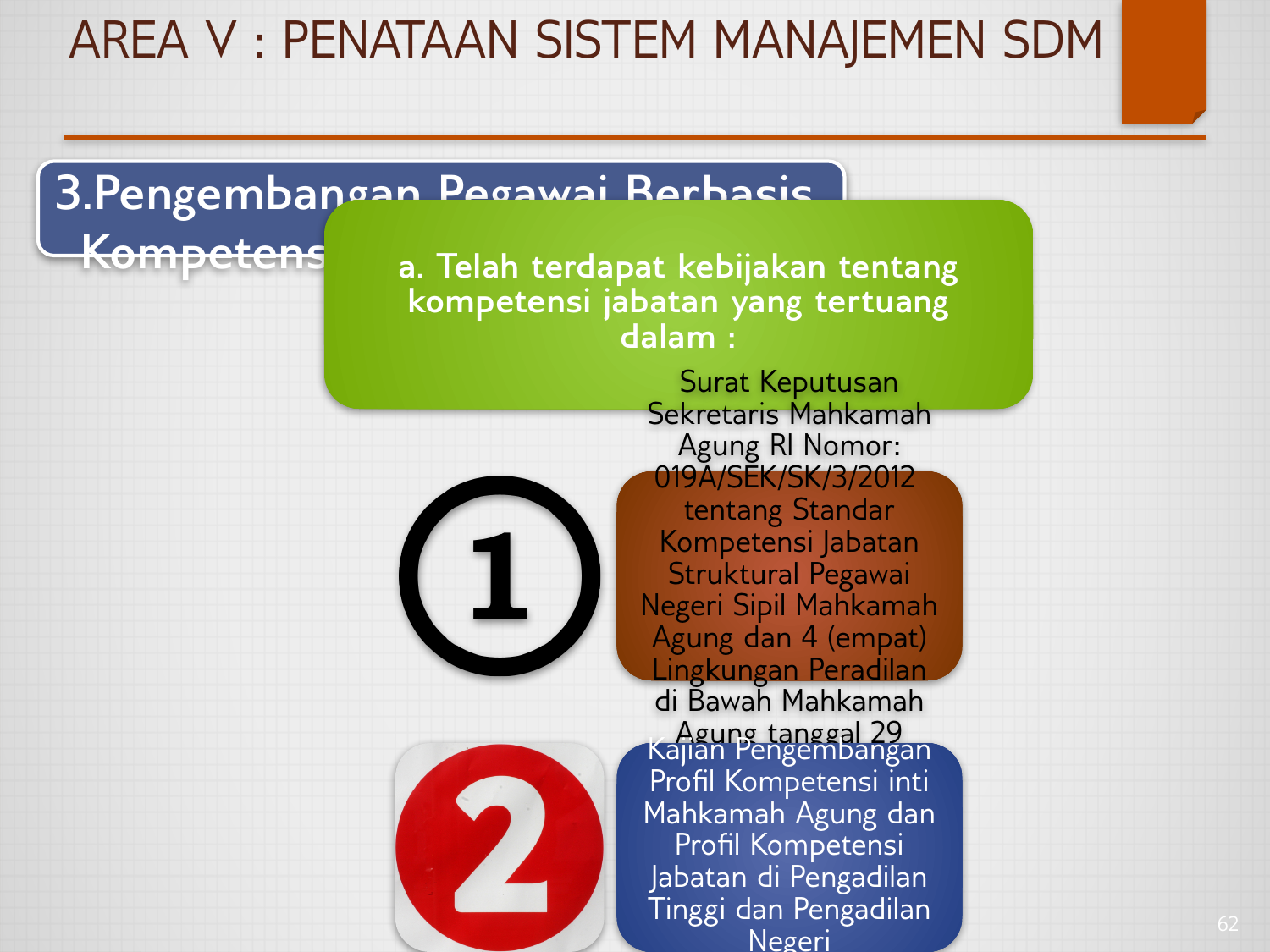

# AREA V : PENATAAN SISTEM MANAJEMEN SDM

3.Pengembangan Pegawai Berbasis Kompetensi

a. Telah terdapat kebijakan tentang kompetensi jabatan yang tertuang dalam :
62